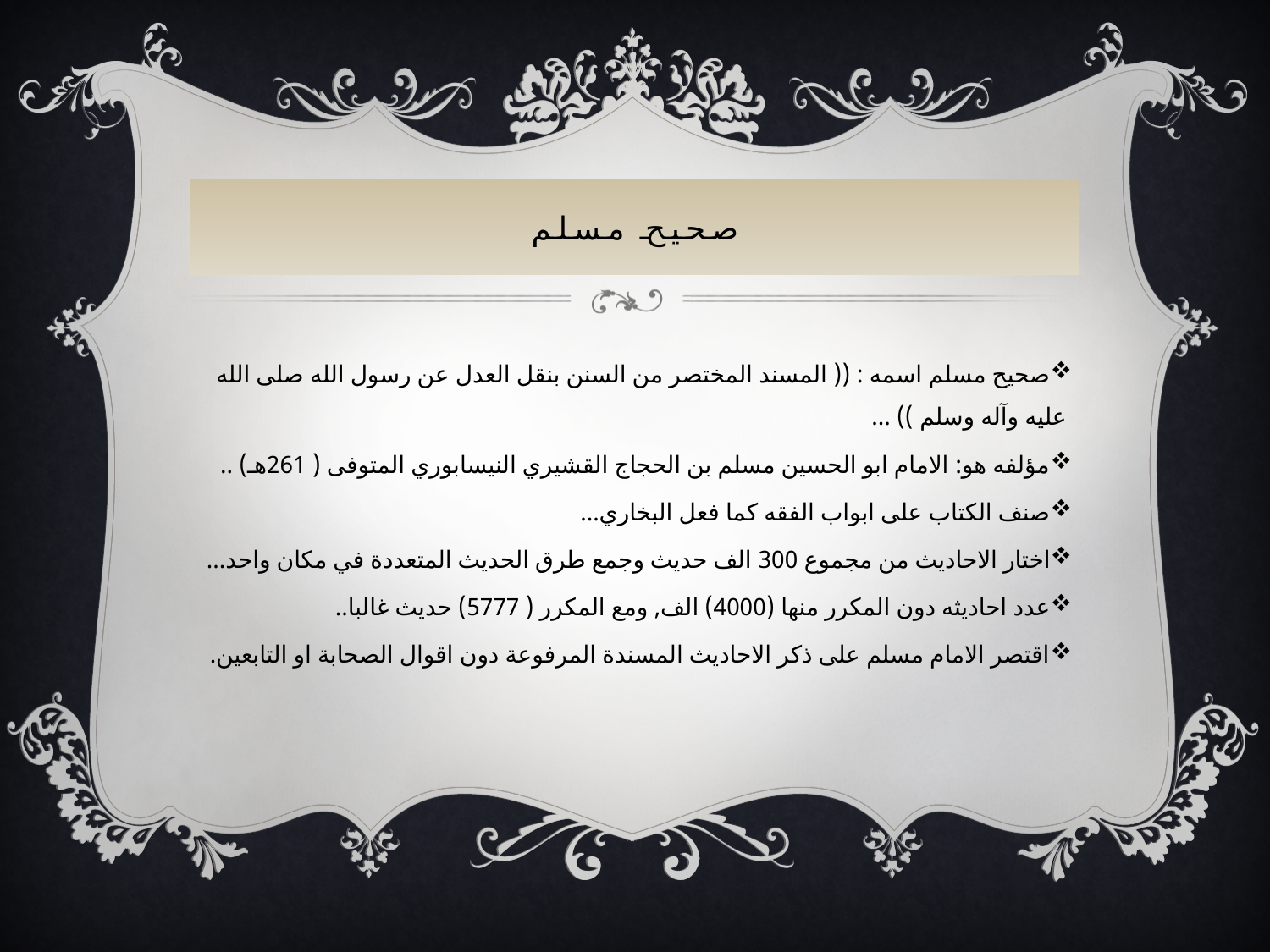

# صحيح مسلم
صحيح مسلم اسمه : (( المسند المختصر من السنن بنقل العدل عن رسول الله صلى الله عليه وآله وسلم )) ...
مؤلفه هو: الامام ابو الحسين مسلم بن الحجاج القشيري النيسابوري المتوفى ( 261هـ) ..
صنف الكتاب على ابواب الفقه كما فعل البخاري...
اختار الاحاديث من مجموع 300 الف حديث وجمع طرق الحديث المتعددة في مكان واحد...
عدد احاديثه دون المكرر منها (4000) الف, ومع المكرر ( 5777) حديث غالبا..
اقتصر الامام مسلم على ذكر الاحاديث المسندة المرفوعة دون اقوال الصحابة او التابعين.